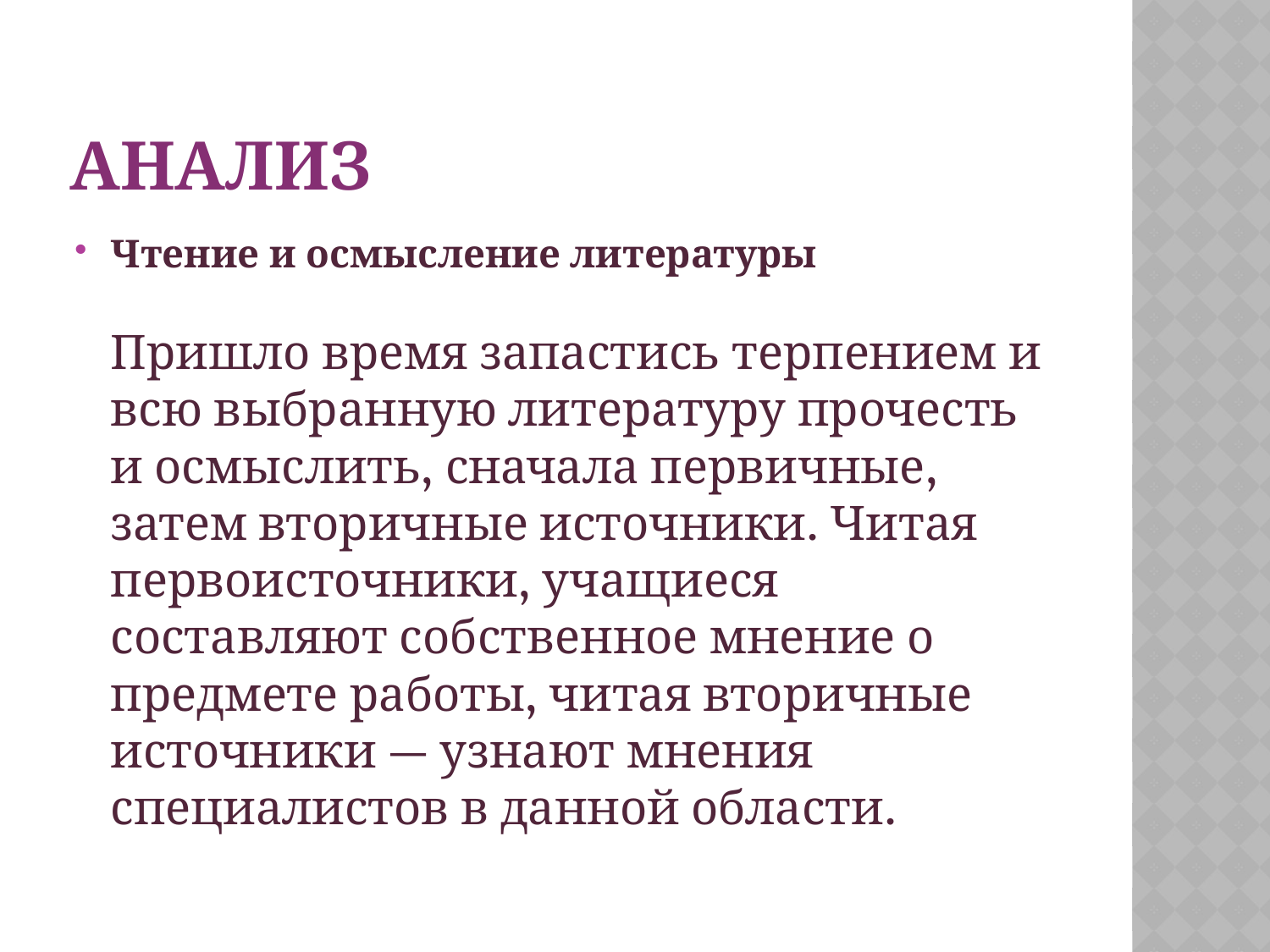

# анализ
Чтение и осмысление литературы
Пришло время запастись терпением и всю выбранную литературу прочесть и осмыслить, сначала первичные, затем вторичные источники. Читая первоисточники, учащиеся составляют собственное мнение о предмете работы, читая вторичные источники — узнают мнения специалистов в данной области.